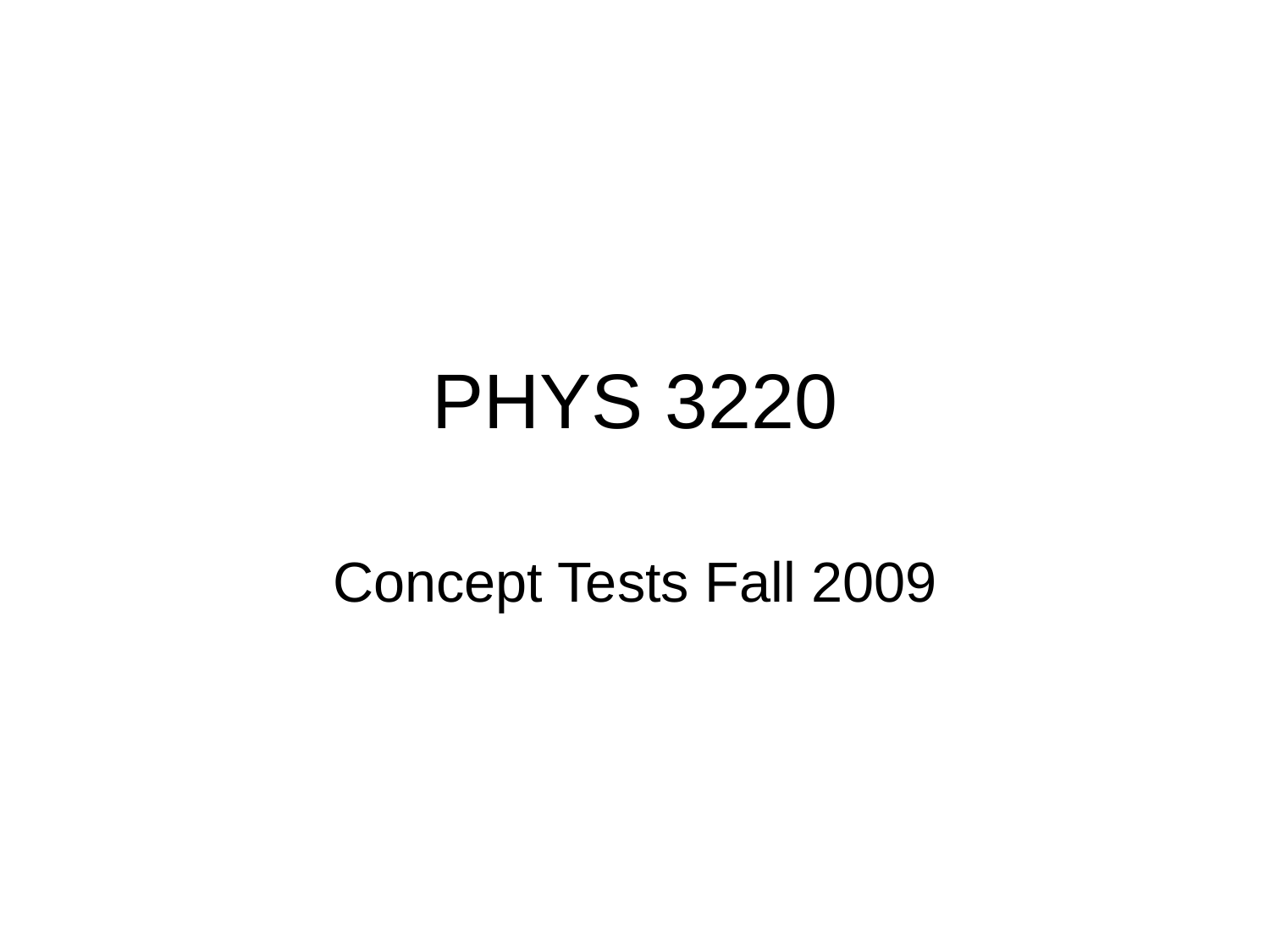

# PHYS 3220
Concept Tests Fall 2009